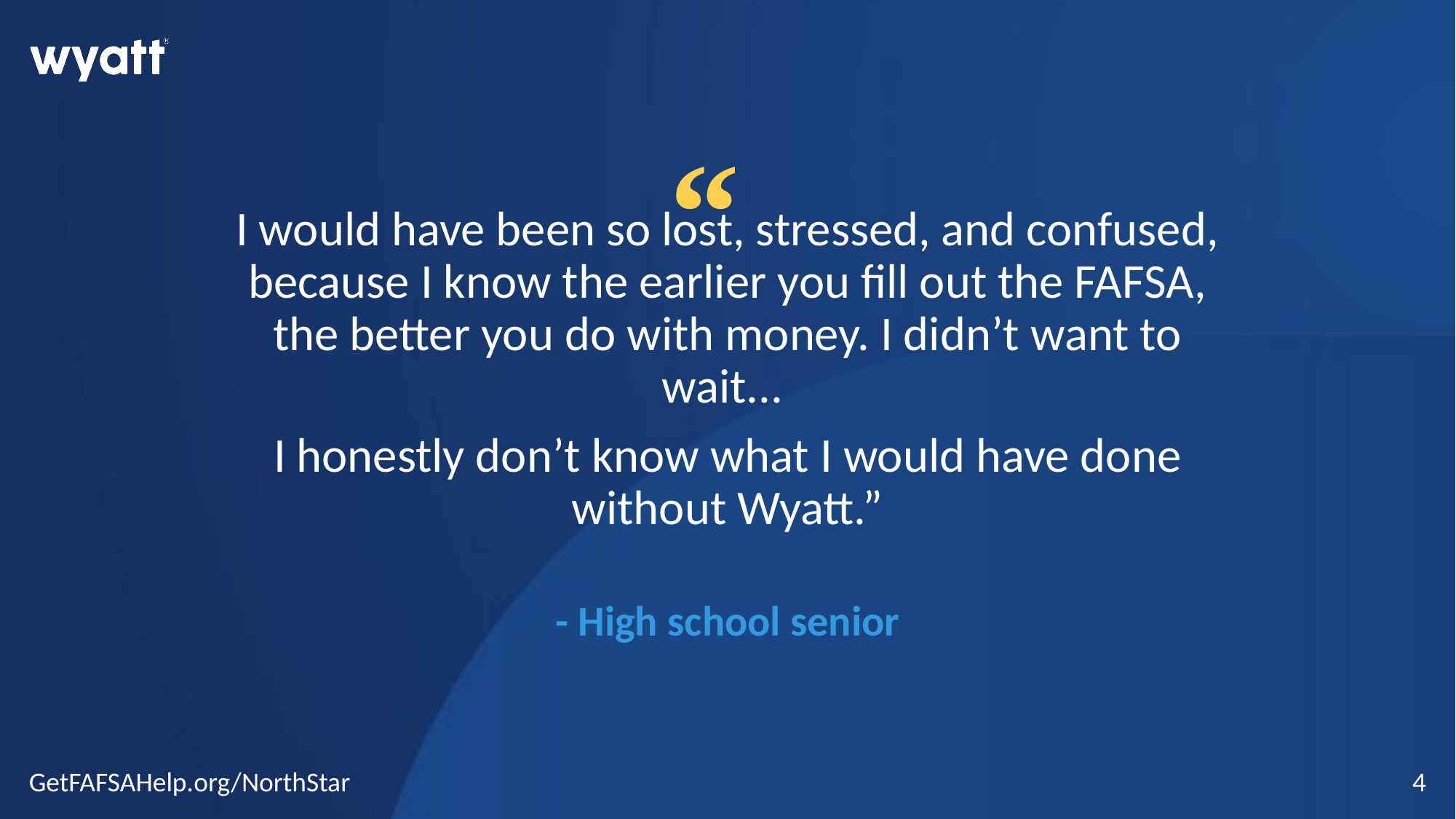

# I would have been so lost, stressed, and confused, because I know the earlier you fill out the FAFSA, the better you do with money. I didn’t want to wait...
I honestly don’t know what I would have done without Wyatt.”
- High school senior